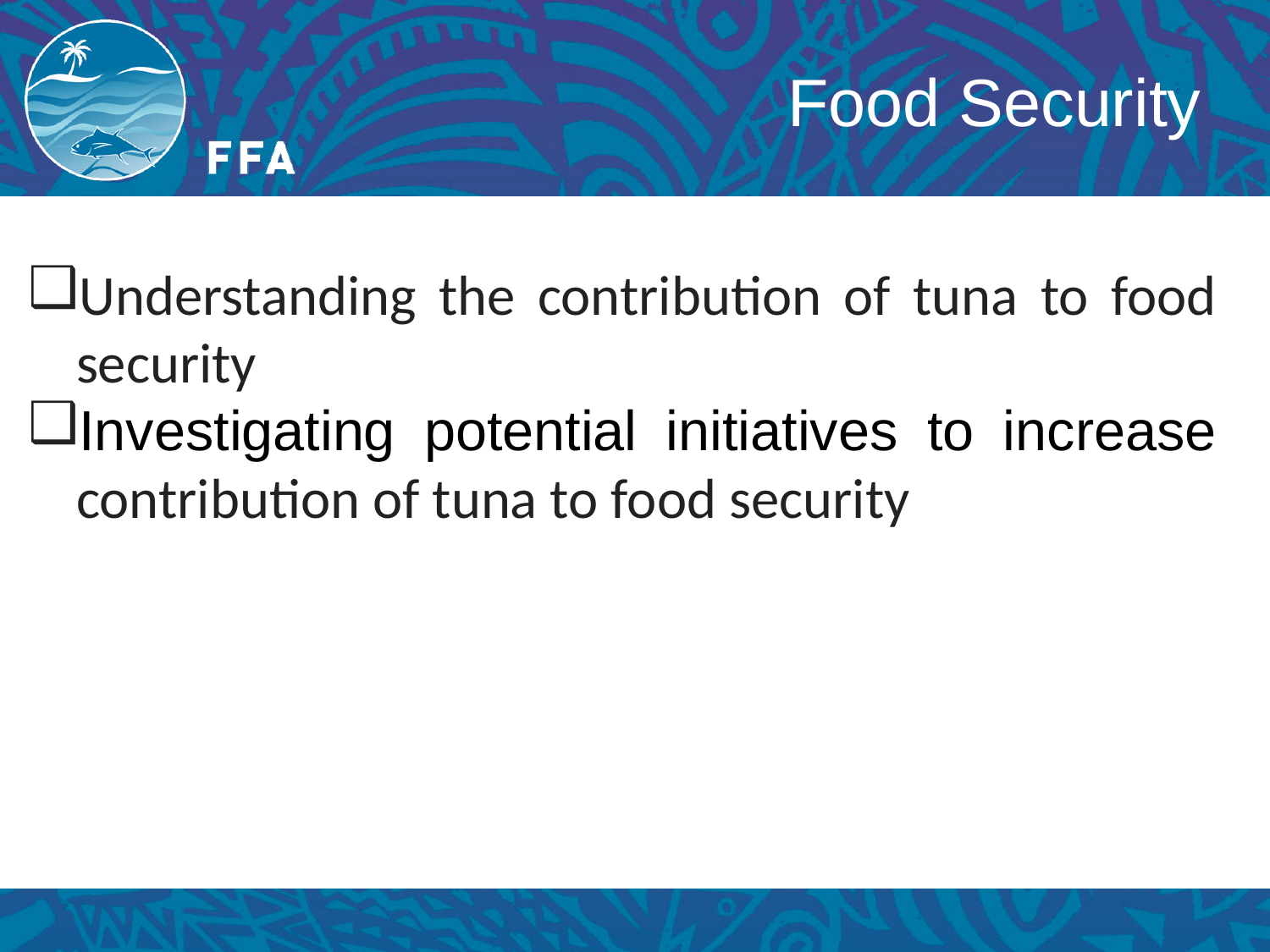

# Food Security

Understanding the contribution of tuna to food security
Investigating potential initiatives to increase contribution of tuna to food security